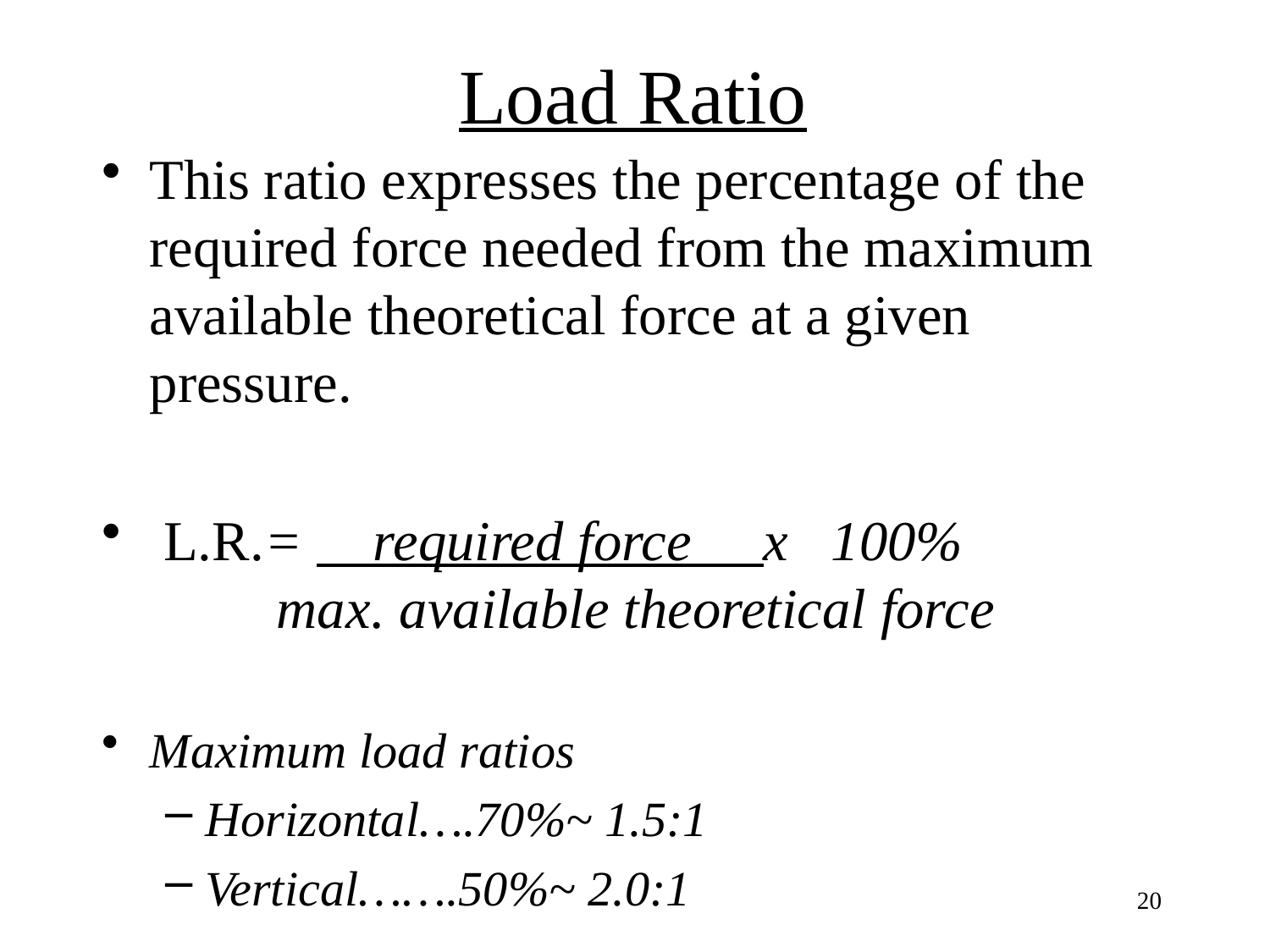

# Load Ratio
This ratio expresses the percentage of the required force needed from the maximum available theoretical force at a given pressure.

 L.R.=     required force     x   100%                 	max. available theoretical force

Maximum load ratios
Horizontal….70%~ 1.5:1
Vertical…….50%~ 2.0:1
20